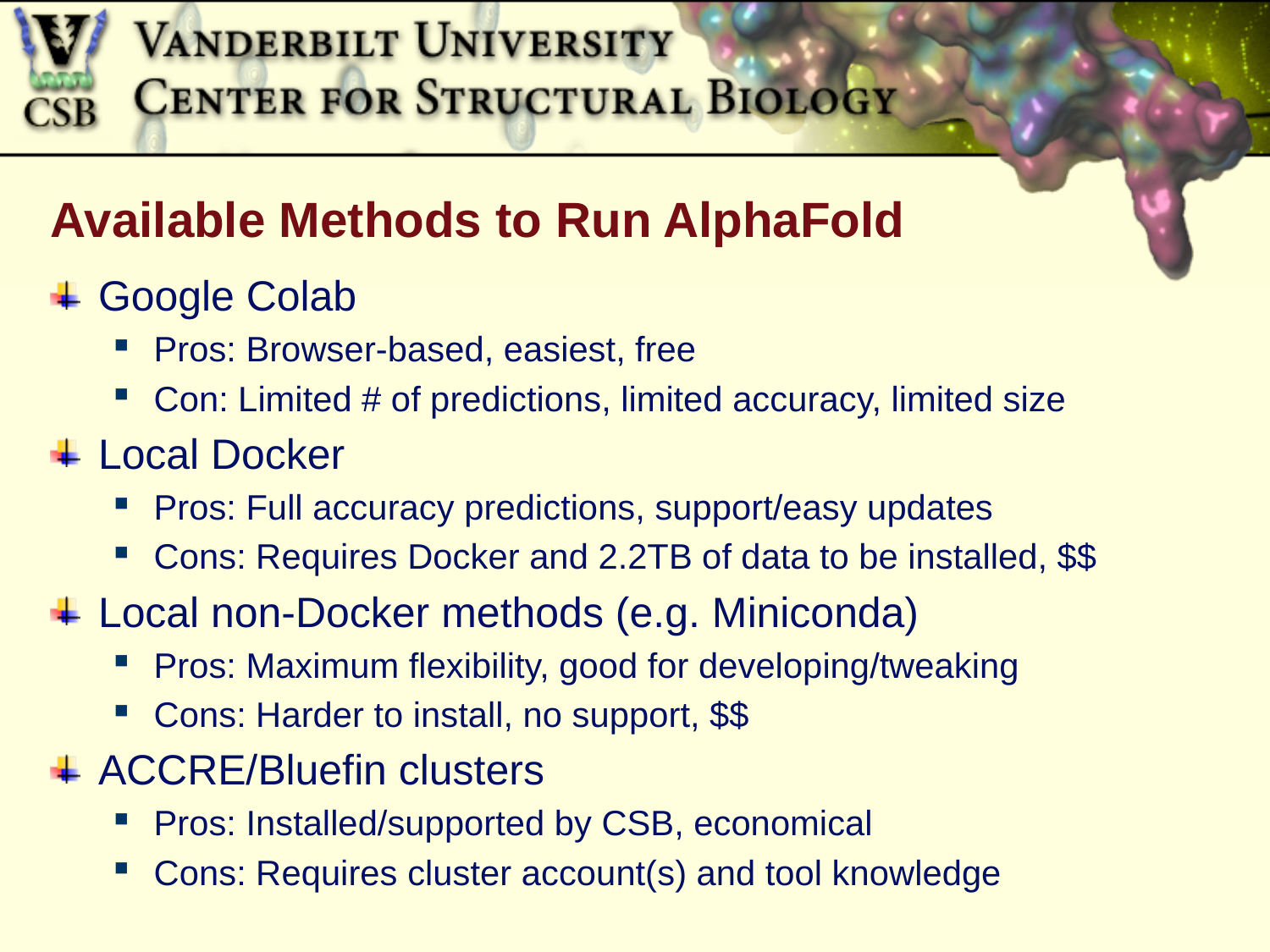

# Available Methods to Run AlphaFold
Google Colab
Pros: Browser-based, easiest, free
Con: Limited # of predictions, limited accuracy, limited size
Local Docker
Pros: Full accuracy predictions, support/easy updates
Cons: Requires Docker and 2.2TB of data to be installed, $$
Local non-Docker methods (e.g. Miniconda)
Pros: Maximum flexibility, good for developing/tweaking
Cons: Harder to install, no support, $$
ACCRE/Bluefin clusters
Pros: Installed/supported by CSB, economical
Cons: Requires cluster account(s) and tool knowledge